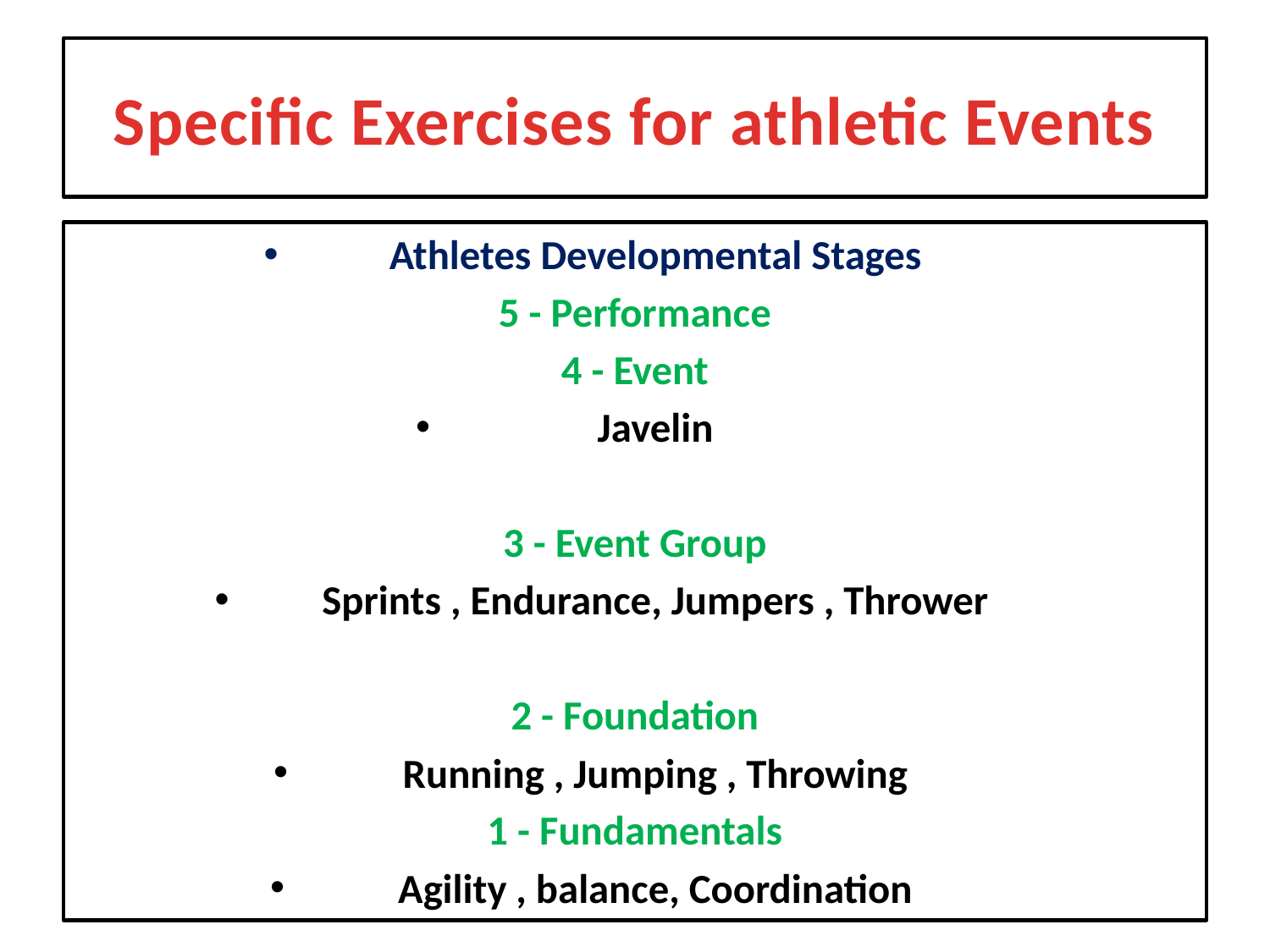

# Specific Exercises for athletic Events
Athletes Developmental Stages
5 - Performance
4 - Event
Javelin

3 - Event Group
Sprints , Endurance, Jumpers , Thrower

2 - Foundation
Running , Jumping , Throwing
1 - Fundamentals
Agility , balance, Coordination